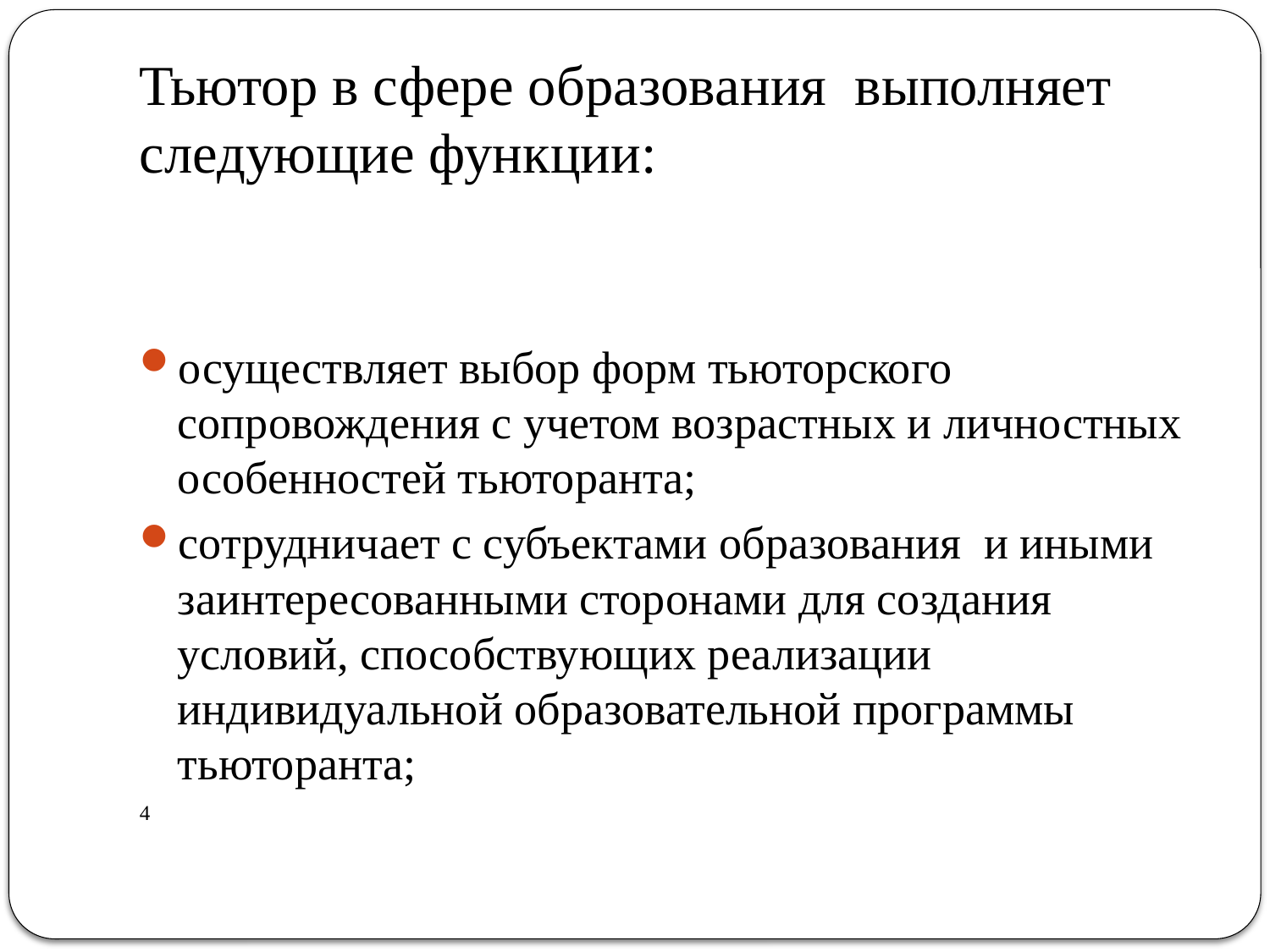

# Тьютор в сфере образования  выполняет следующие функции:

осуществляет выбор форм тьюторского сопровождения с учетом возрастных и личностных особенностей тьюторанта;
сотрудничает с субъектами образования  и иными заинтересованными сторонами для создания условий, способствующих реализации индивидуальной образовательной программы тьюторанта;
4